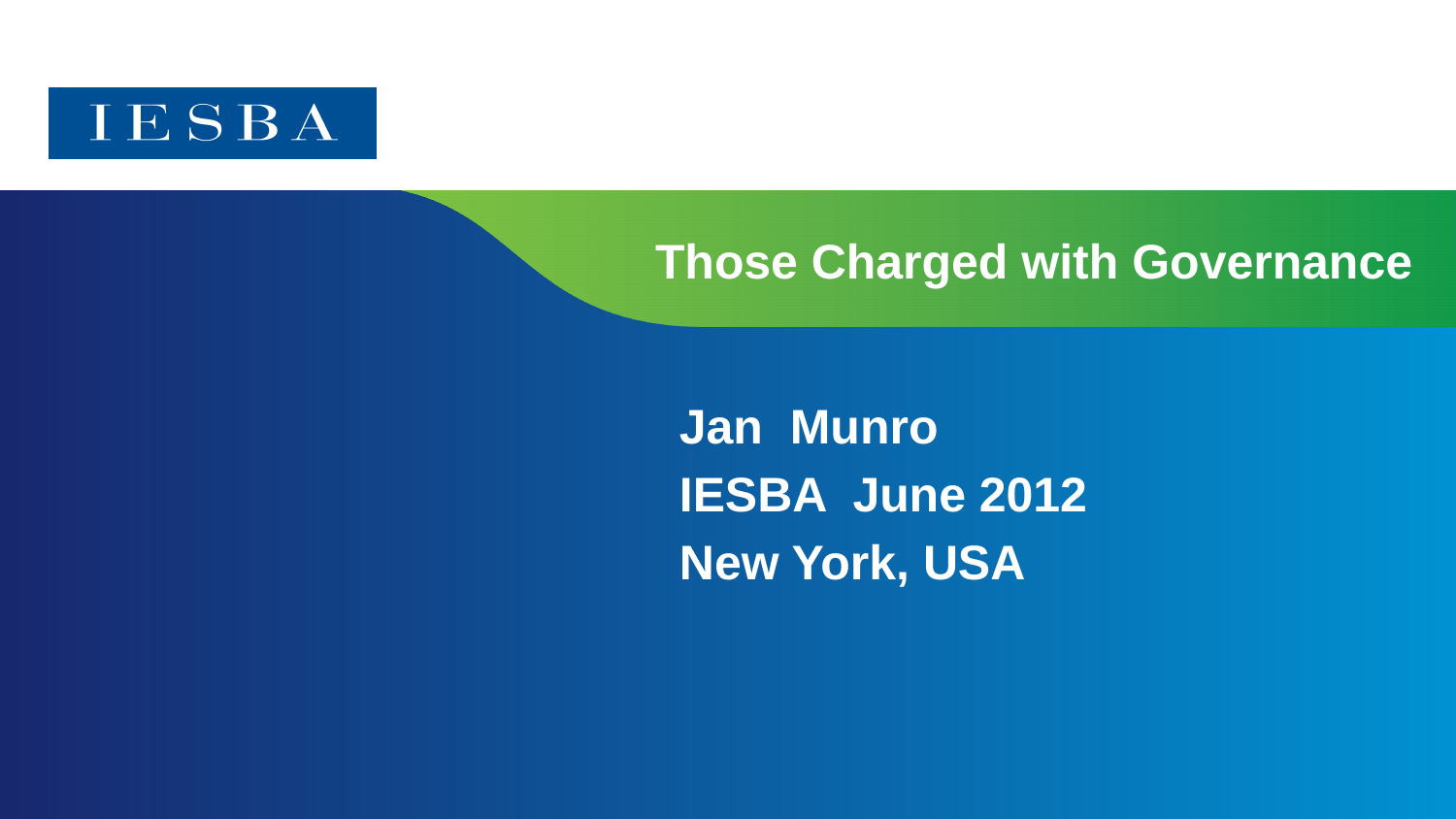

# Those Charged with Governance
Jan  Munro
IESBA  June 2012
New York, USA